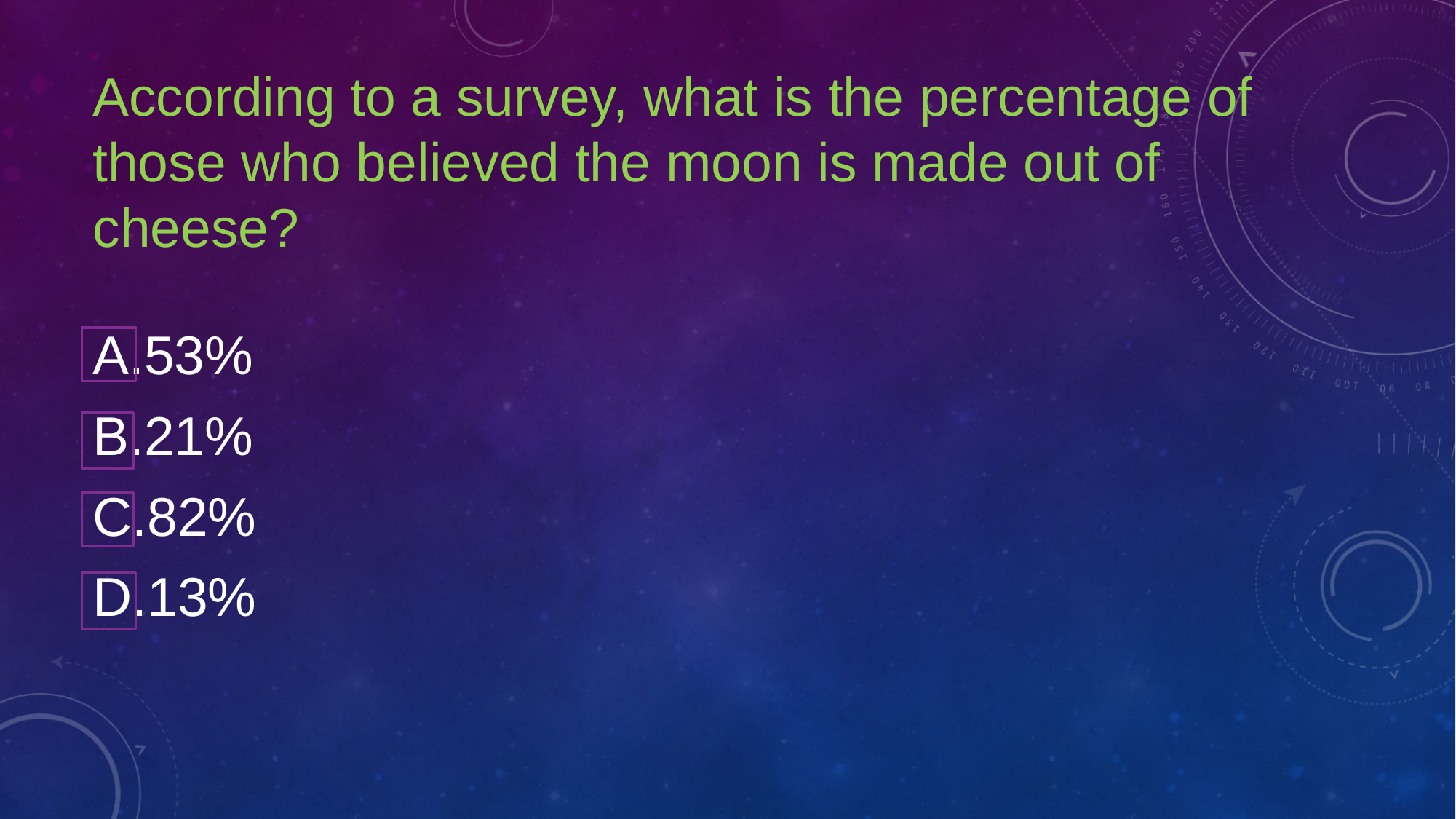

# According to a survey, what is the percentage of those who believed the moon is made out of cheese?
53%
21%
82%
13%